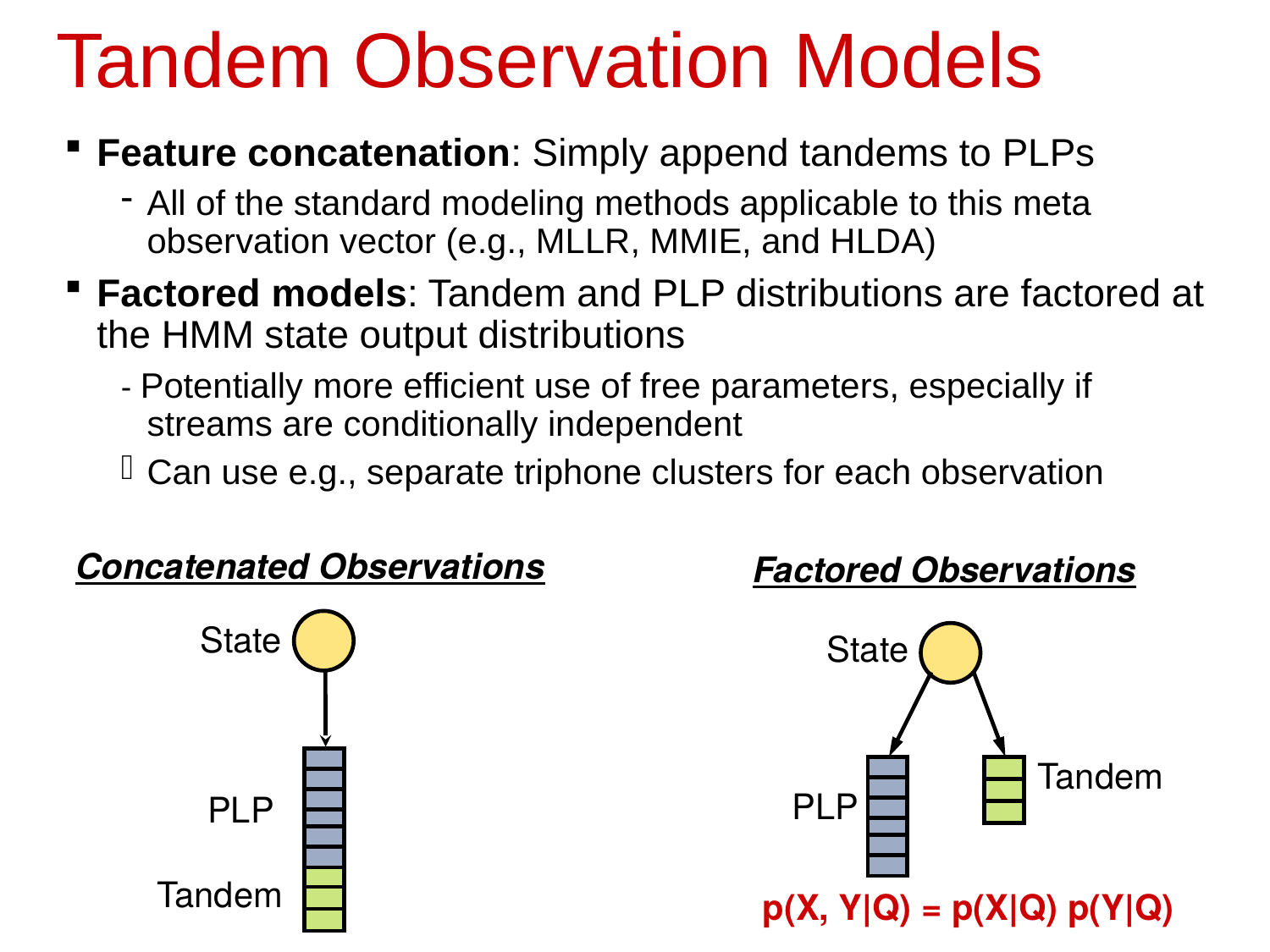

# Tandem Observation Models
Feature concatenation: Simply append tandems to PLPs
All of the standard modeling methods applicable to this meta observation vector (e.g., MLLR, MMIE, and HLDA)
Factored models: Tandem and PLP distributions are factored at the HMM state output distributions
- Potentially more efficient use of free parameters, especially if streams are conditionally independent
Can use e.g., separate triphone clusters for each observation
Concatenated Observations

State

PLP

Tandem
Factored Observations

State

Tandem

PLP
p(X, Y|Q) = p(X|Q) p(Y|Q)